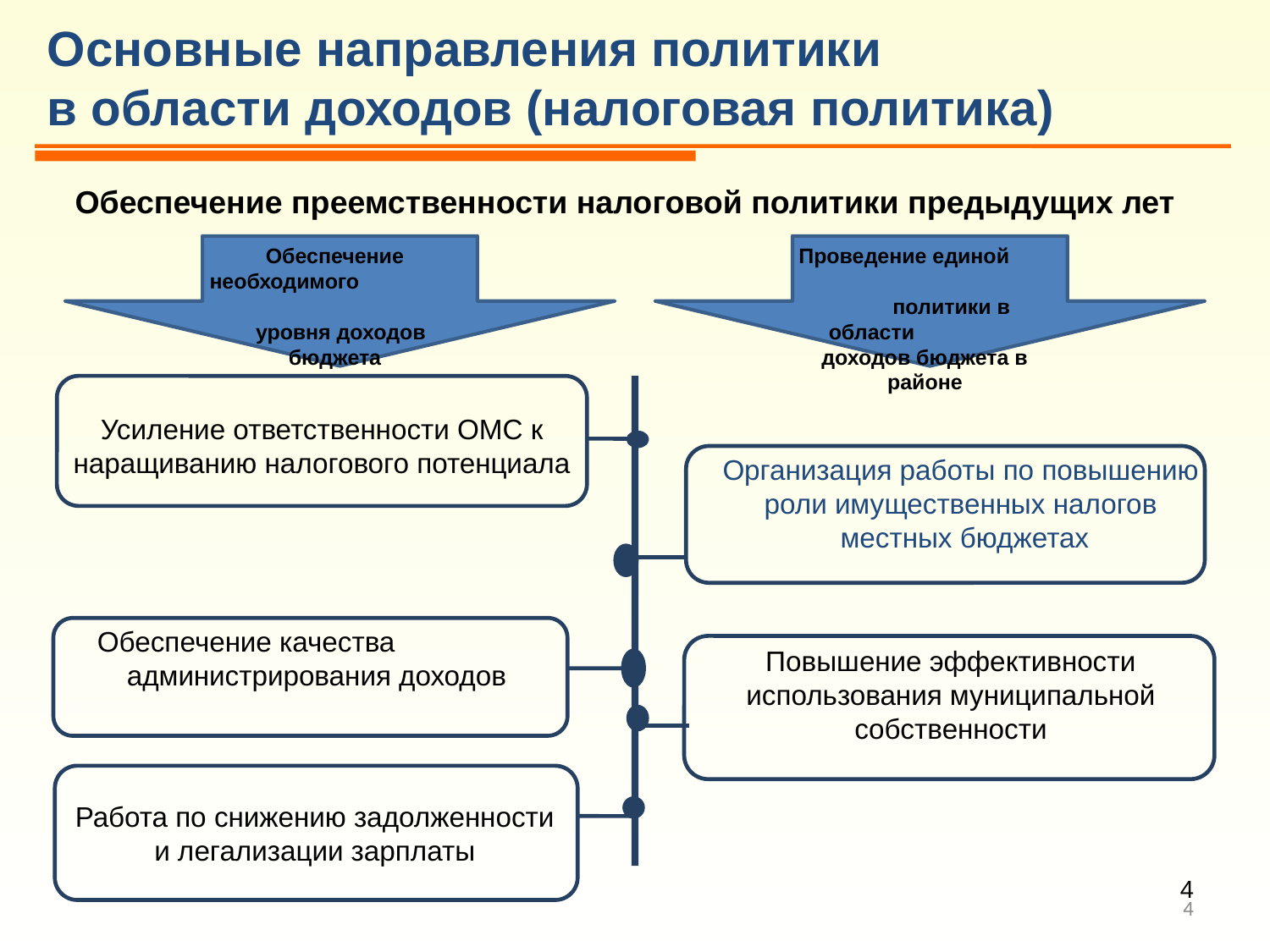

Основные направления политики
в области доходов (налоговая политика)

Обеспечение преемственности налоговой политики предыдущих лет

Обеспечение необходимого                                                                уровня доходов бюджета

Проведение единой                                                             политики в области                   доходов бюджета в районе

Усиление ответственности ОМС к наращиванию налогового потенциала

Организация работы по повышению роли имущественных налогов
 местных бюджетах

Обеспечение качества                   администрирования доходов

Повышение эффективности использования муниципальной собственности

Работа по снижению задолженности и легализации зарплаты
4
4